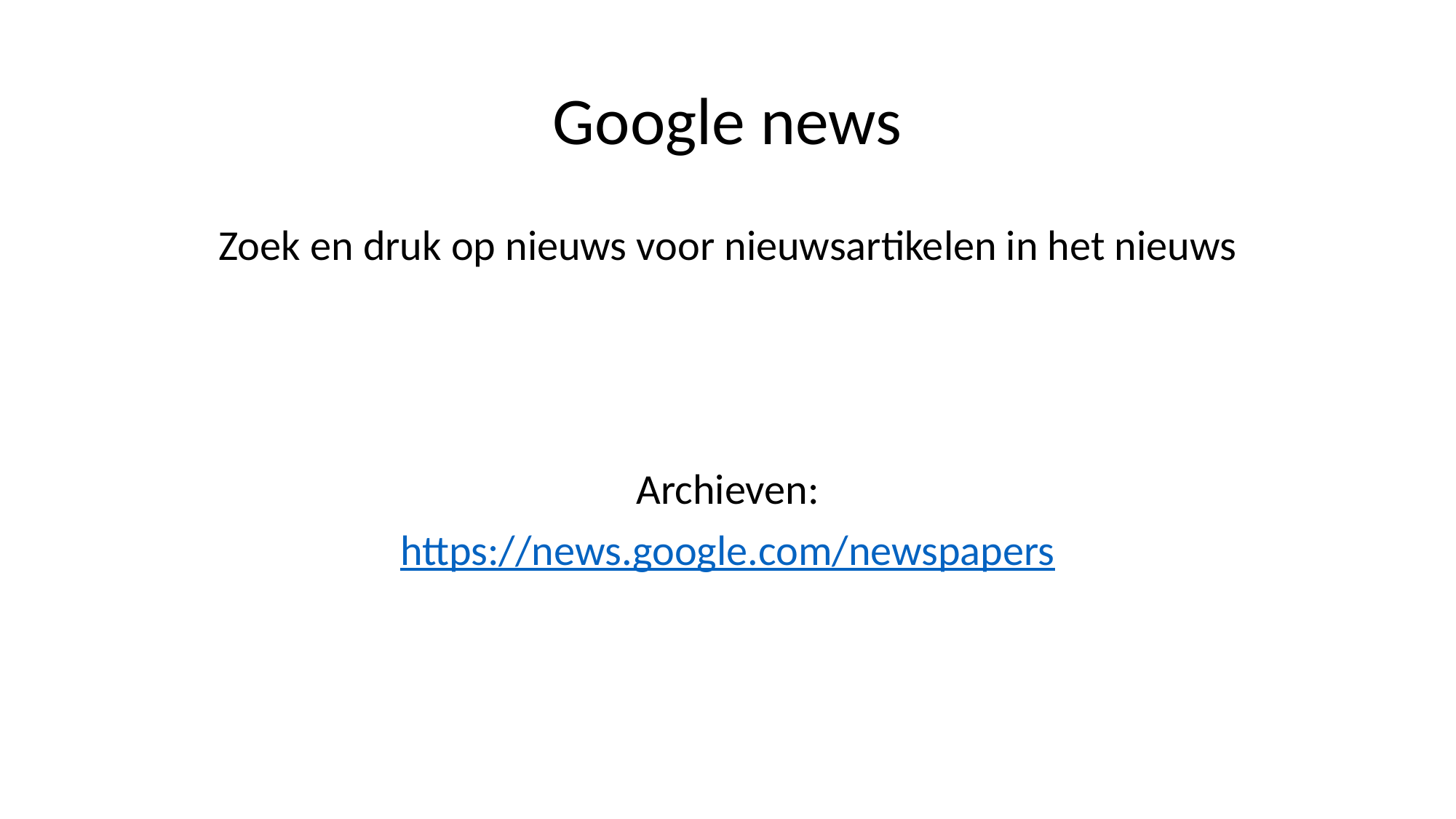

# Google news
Zoek en druk op nieuws voor nieuwsartikelen in het nieuws

Archieven:
https://news.google.com/newspapers